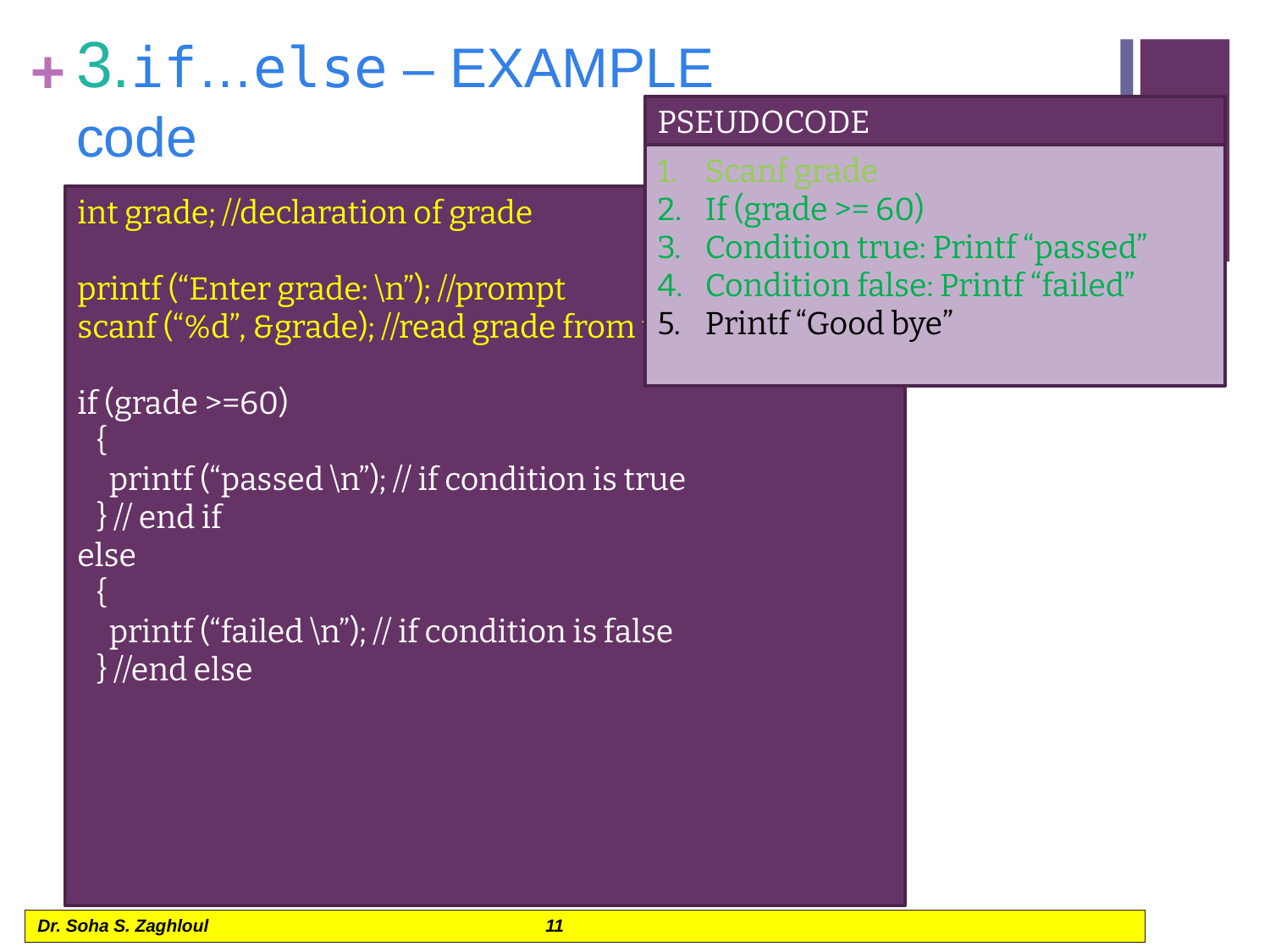

# 3.if…else – EXAMPLE code
PSEUDOCODE
Scanf grade
If (grade >= 60)
Condition true: Printf “passed”
Condition false: Printf “failed”
Printf “Good bye”

int grade; //declaration of grade

printf (“Enter grade: \n”); //prompt
scanf (“%d”, &grade); //read grade from user

if (grade >=60)
   {
     printf (“passed \n”); // if condition is true
   } // end if
else
   {
     printf (“failed \n”); // if condition is false
   } //end else
Dr. Soha S. Zaghloul			11